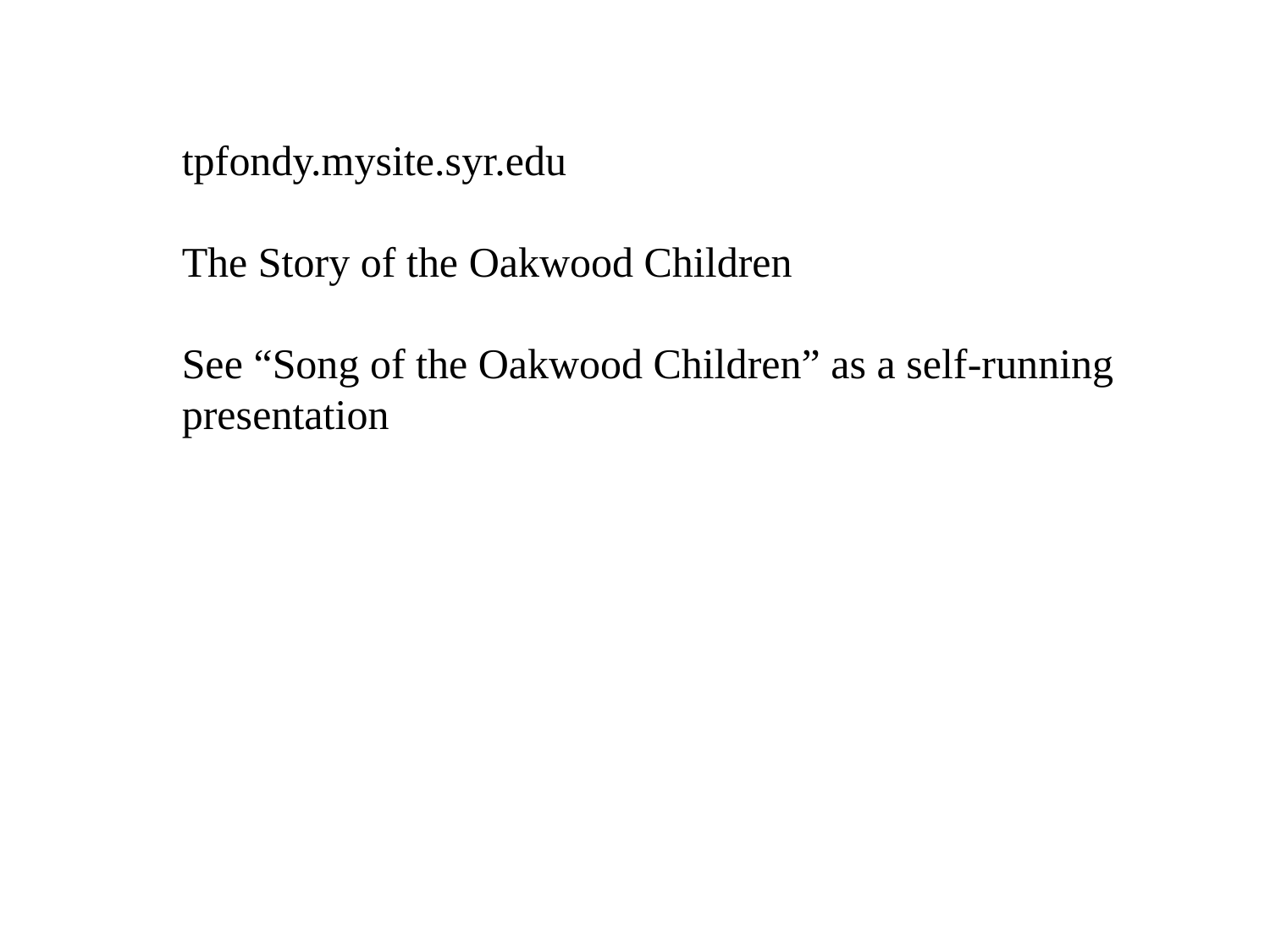

tpfondy.mysite.syr.edu

The Story of the Oakwood Children

See “Song of the Oakwood Children” as a self-running presentation